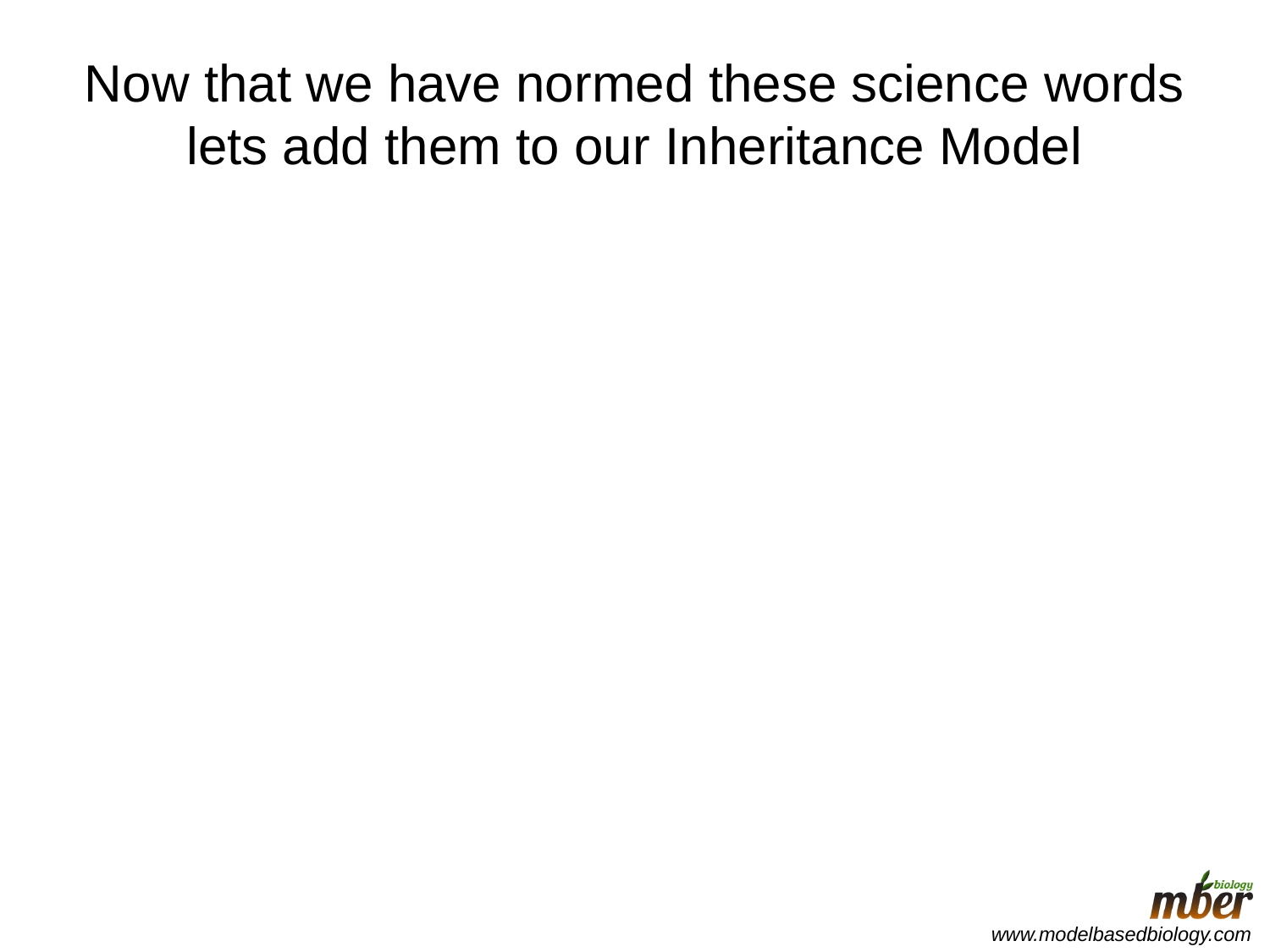

# Now that we have normed these science words lets add them to our Inheritance Model